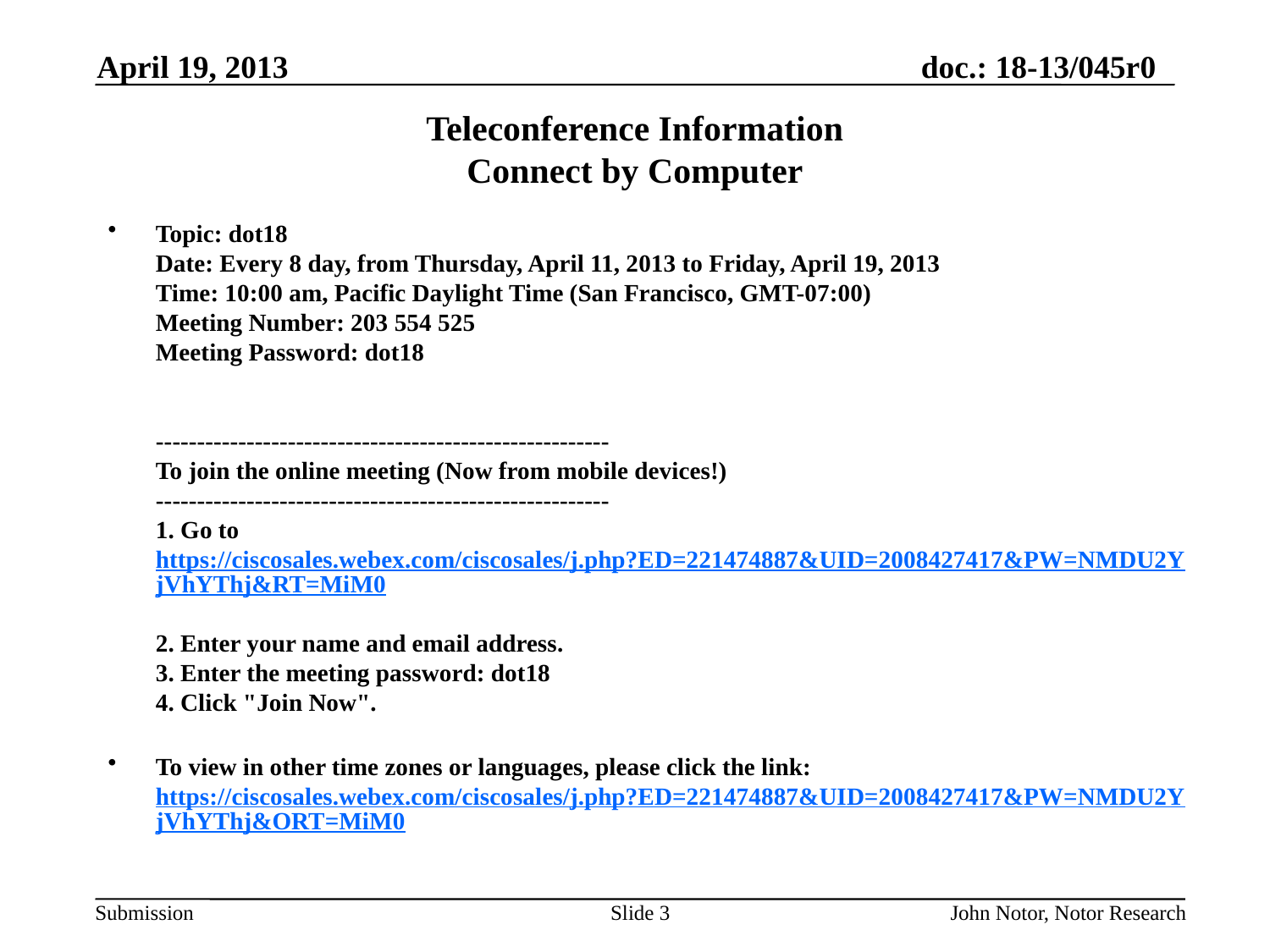

April 19, 2013
# Teleconference Information Connect by Computer
Topic: dot18
Date: Every 8 day, from Thursday, April 11, 2013 to Friday, April 19, 2013
Time: 10:00 am, Pacific Daylight Time (San Francisco, GMT-07:00)
Meeting Number: 203 554 525
Meeting Password: dot18
-------------------------------------------------------
To join the online meeting (Now from mobile devices!)
-------------------------------------------------------
1. Go to https://ciscosales.webex.com/ciscosales/j.php?ED=221474887&UID=2008427417&PW=NMDU2YjVhYThj&RT=MiM0
2. Enter your name and email address.
3. Enter the meeting password: dot18
4. Click "Join Now".
To view in other time zones or languages, please click the link:
https://ciscosales.webex.com/ciscosales/j.php?ED=221474887&UID=2008427417&PW=NMDU2YjVhYThj&ORT=MiM0
Slide 3
John Notor, Notor Research